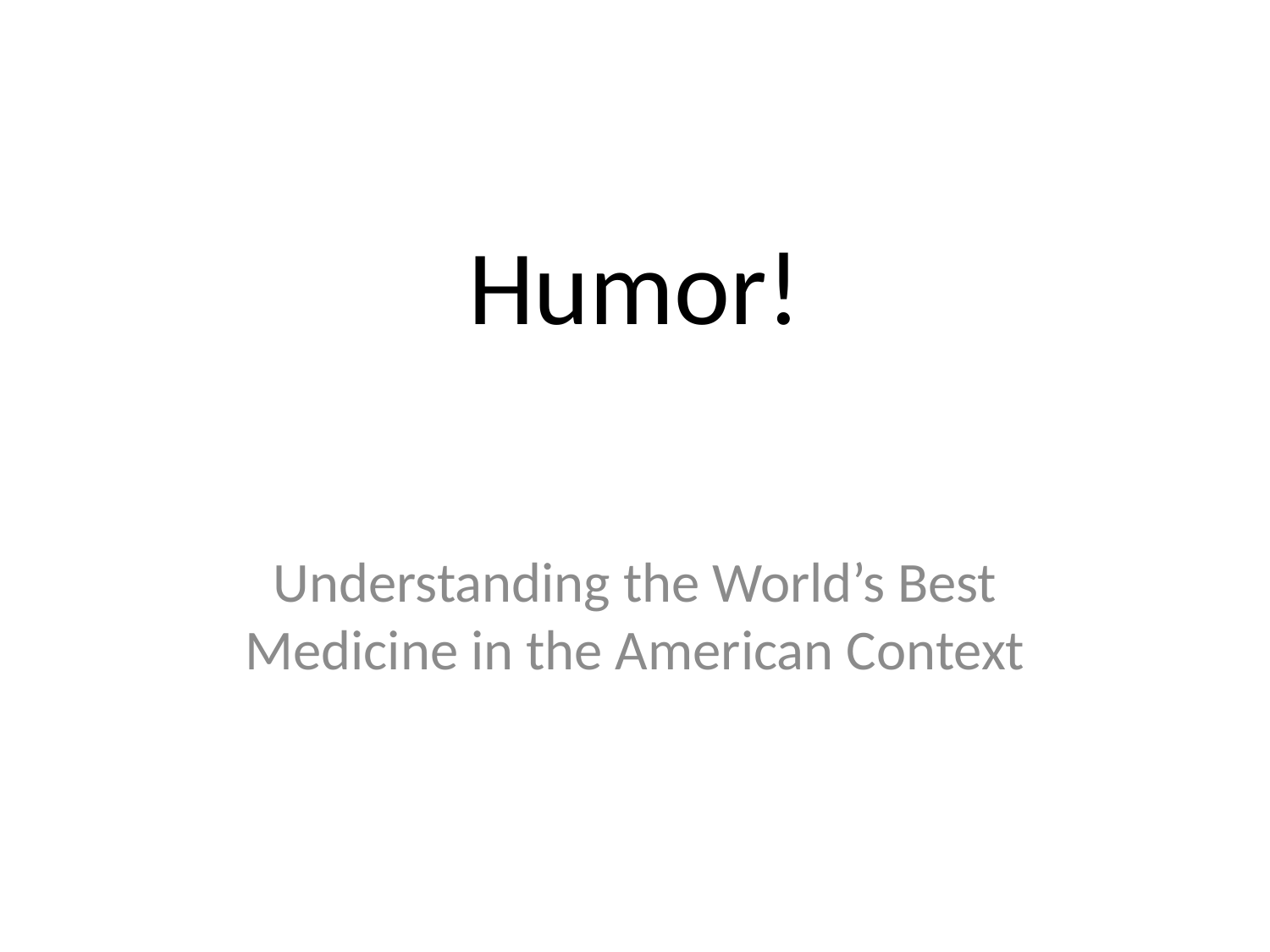

# Humor!
Understanding the World’s Best Medicine in the American Context